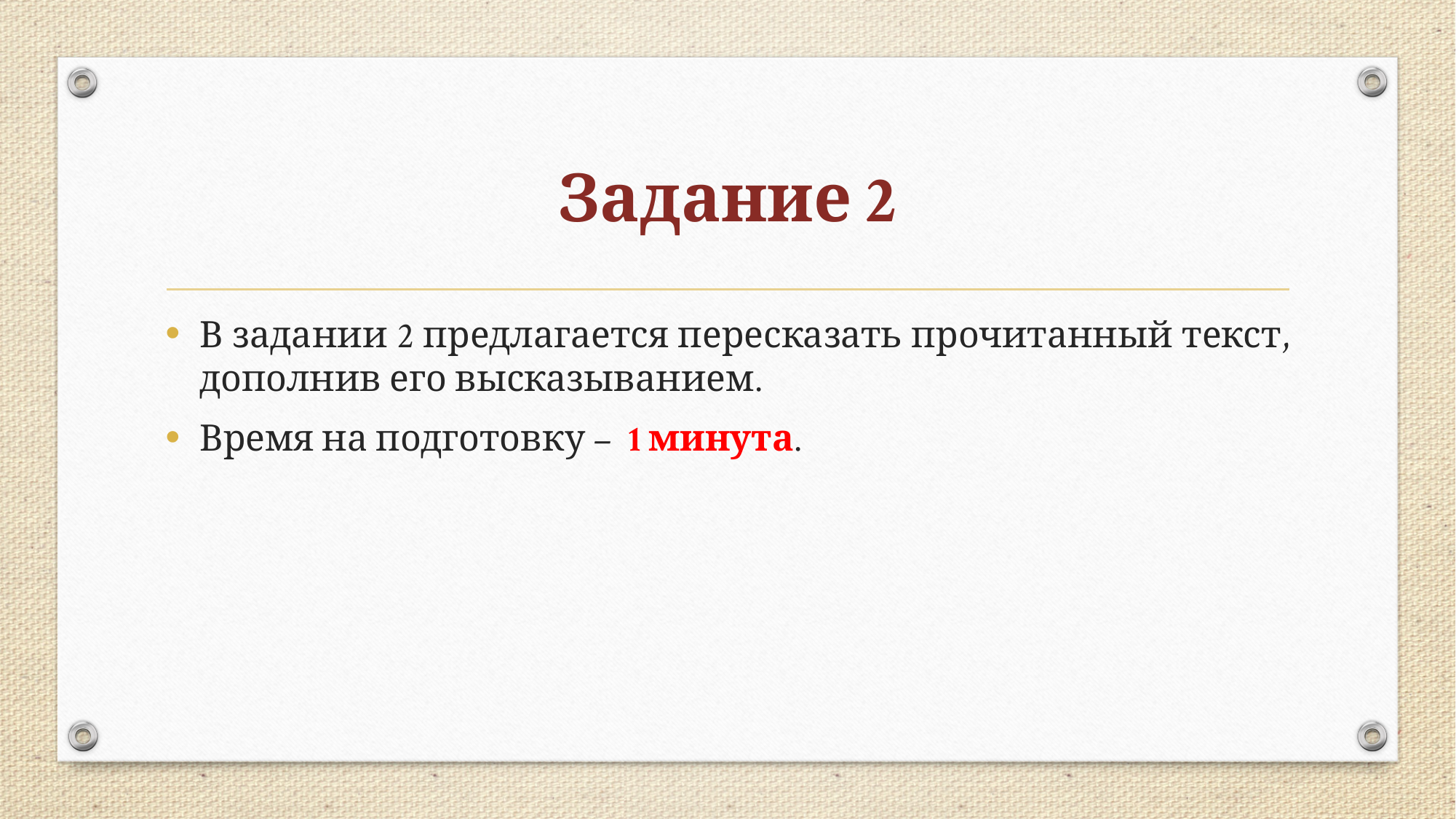

# Задание 2
В задании 2 предлагается пересказать прочитанный текст, дополнив его высказыванием.
Время на подготовку –  1 минута.